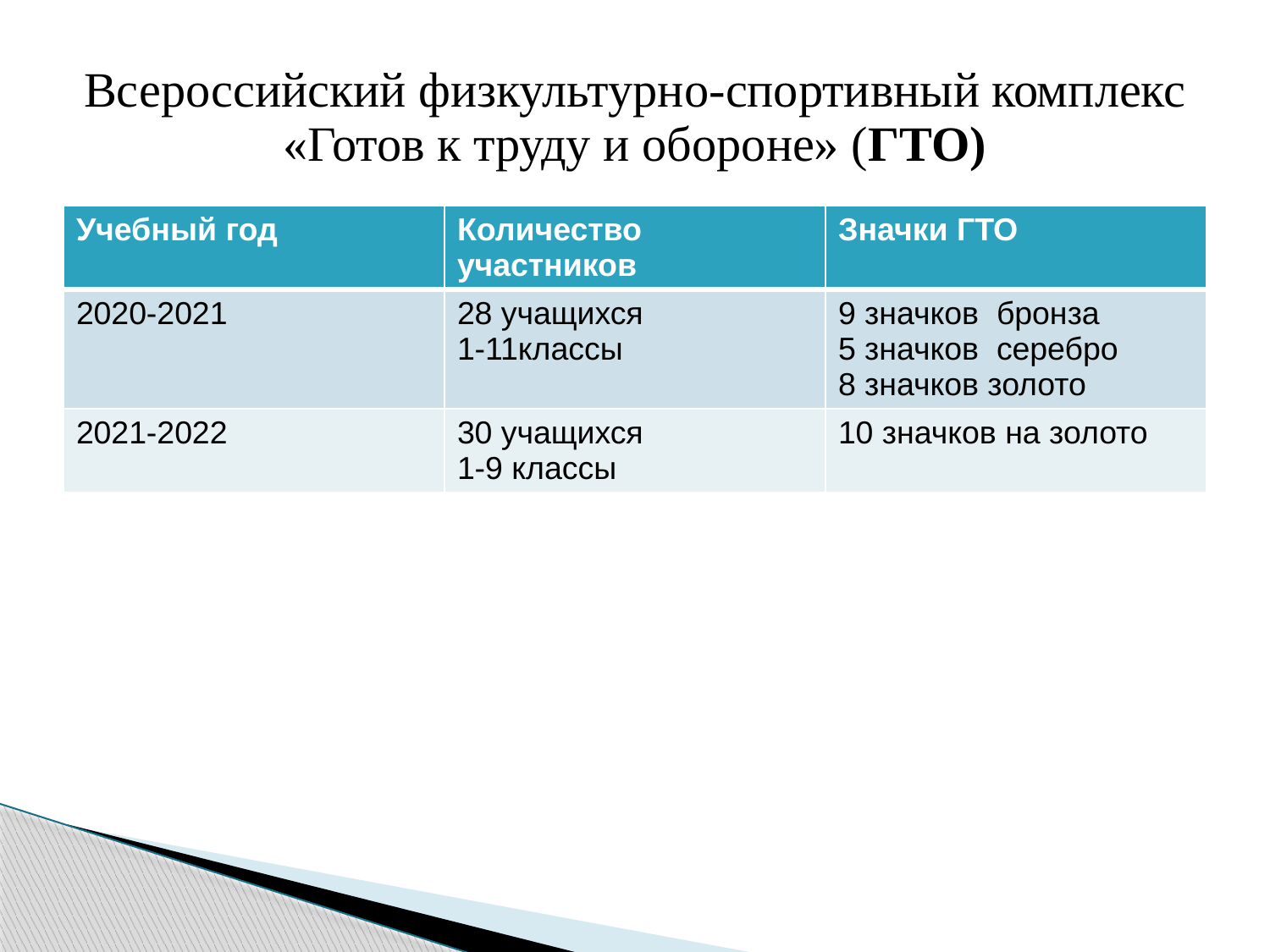

# Всероссийский физкультурно-спортивный комплекс «Готов к труду и обороне» (ГТО)
| Учебный год | Количество участников | Значки ГТО |
| --- | --- | --- |
| 2020-2021 | 28 учащихся 1-11классы | 9 значков бронза 5 значков серебро 8 значков золото |
| 2021-2022 | 30 учащихся 1-9 классы | 10 значков на золото |